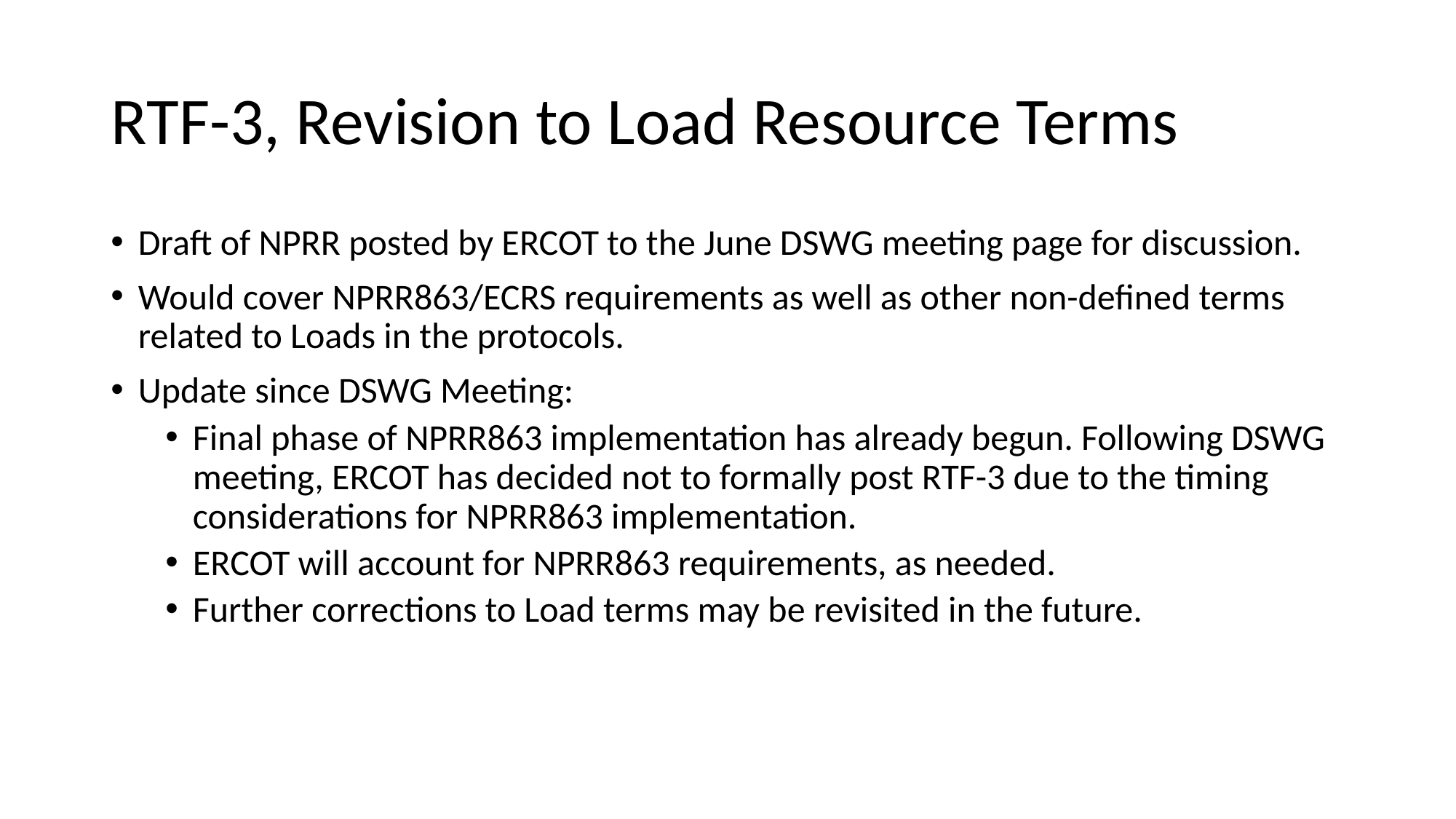

# RTF-3, Revision to Load Resource Terms
Draft of NPRR posted by ERCOT to the June DSWG meeting page for discussion.
Would cover NPRR863/ECRS requirements as well as other non-defined terms related to Loads in the protocols.
Update since DSWG Meeting:
Final phase of NPRR863 implementation has already begun. Following DSWG meeting, ERCOT has decided not to formally post RTF-3 due to the timing considerations for NPRR863 implementation.
ERCOT will account for NPRR863 requirements, as needed.
Further corrections to Load terms may be revisited in the future.